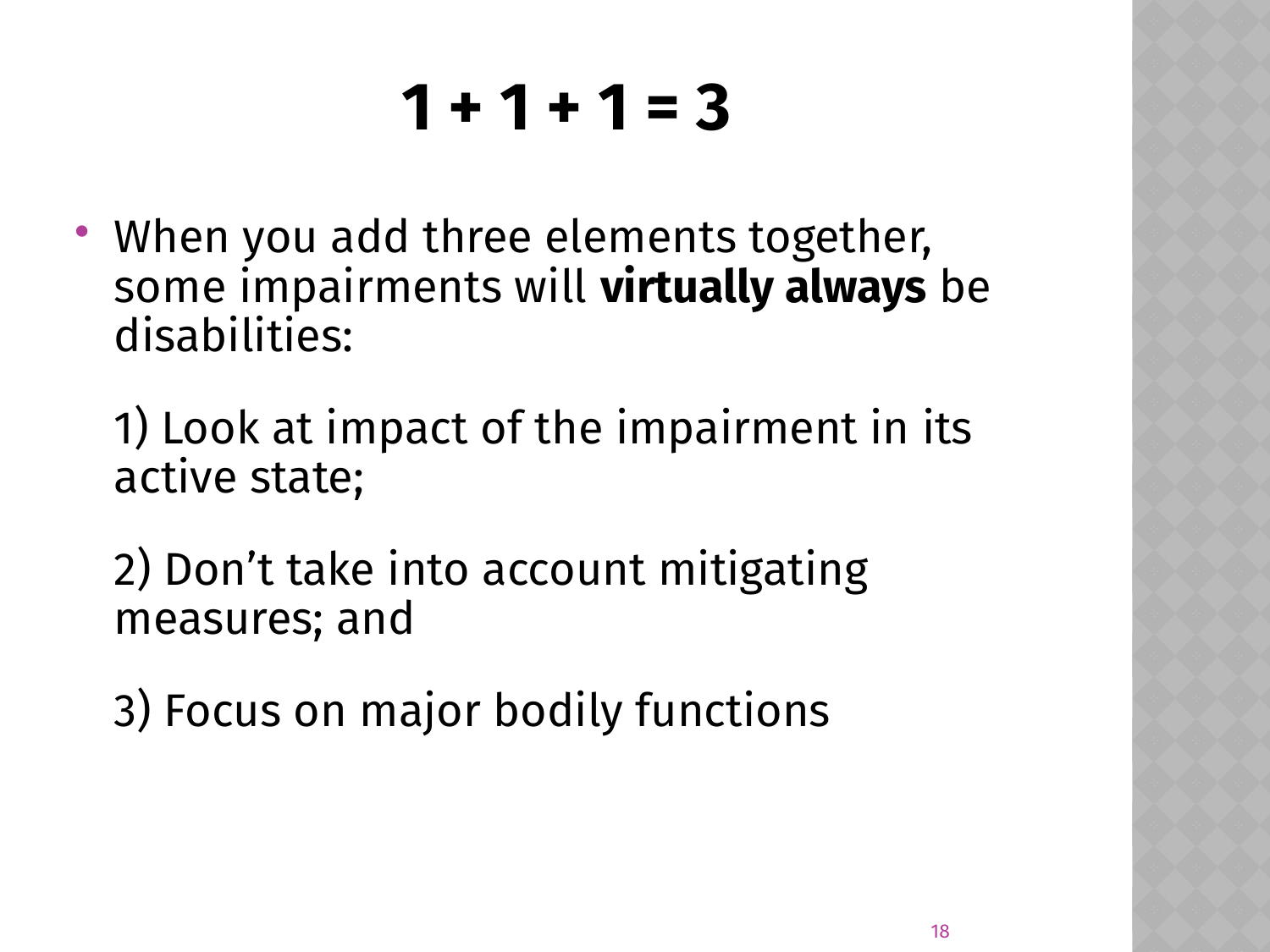

# 1 + 1 + 1 = 3
When you add three elements together, some impairments will virtually always be disabilities:
	1) Look at impact of the impairment in its active state;
	2) Don’t take into account mitigating measures; and
	3) Focus on major bodily functions
18